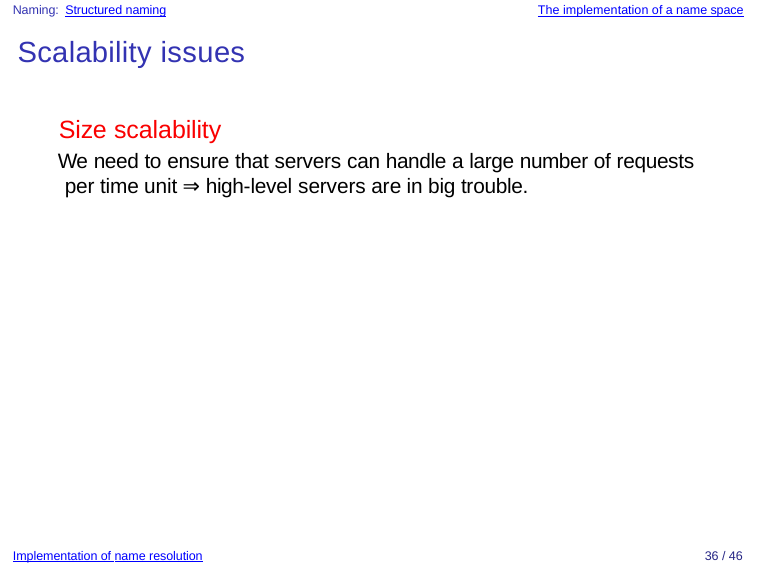

Naming: Structured naming
The implementation of a name space
Scalability issues

Size scalability
We need to ensure that servers can handle a large number of requests  per time unit ⇒ high-level servers are in big trouble.
Implementation of name resolution
36 / 46